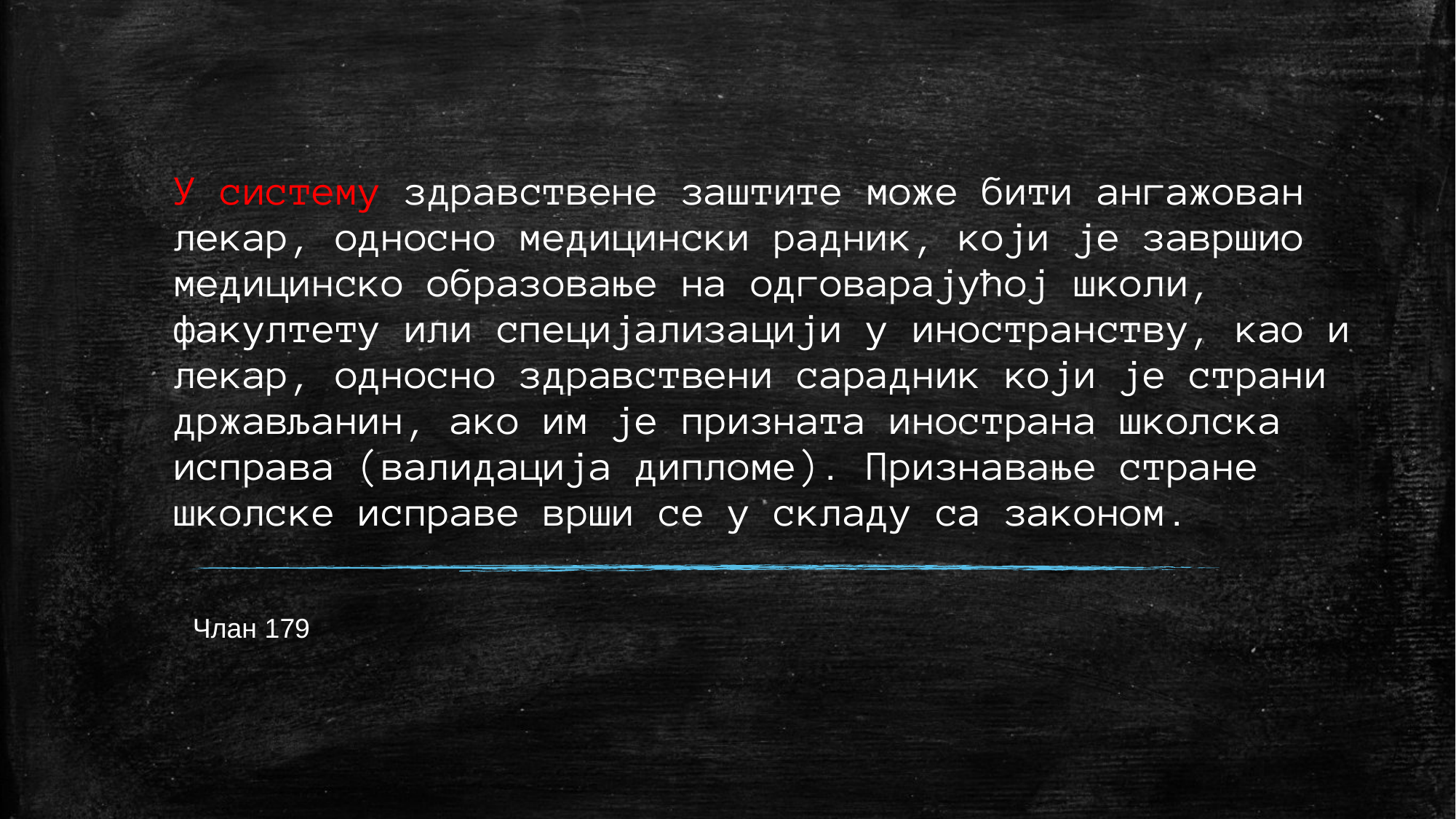

# У систему здравствене заштите може бити ангажован лекар, односно медицински радник, који је завршио медицинско образовање на одговарајућој школи, факултету или специјализацији у иностранству, као и лекар, односно здравствени сарадник који је страни држављанин, ако им је призната инострана школска исправа (валидација дипломе). Признавање стране школске исправе врши се у складу са законом.
Члан 179